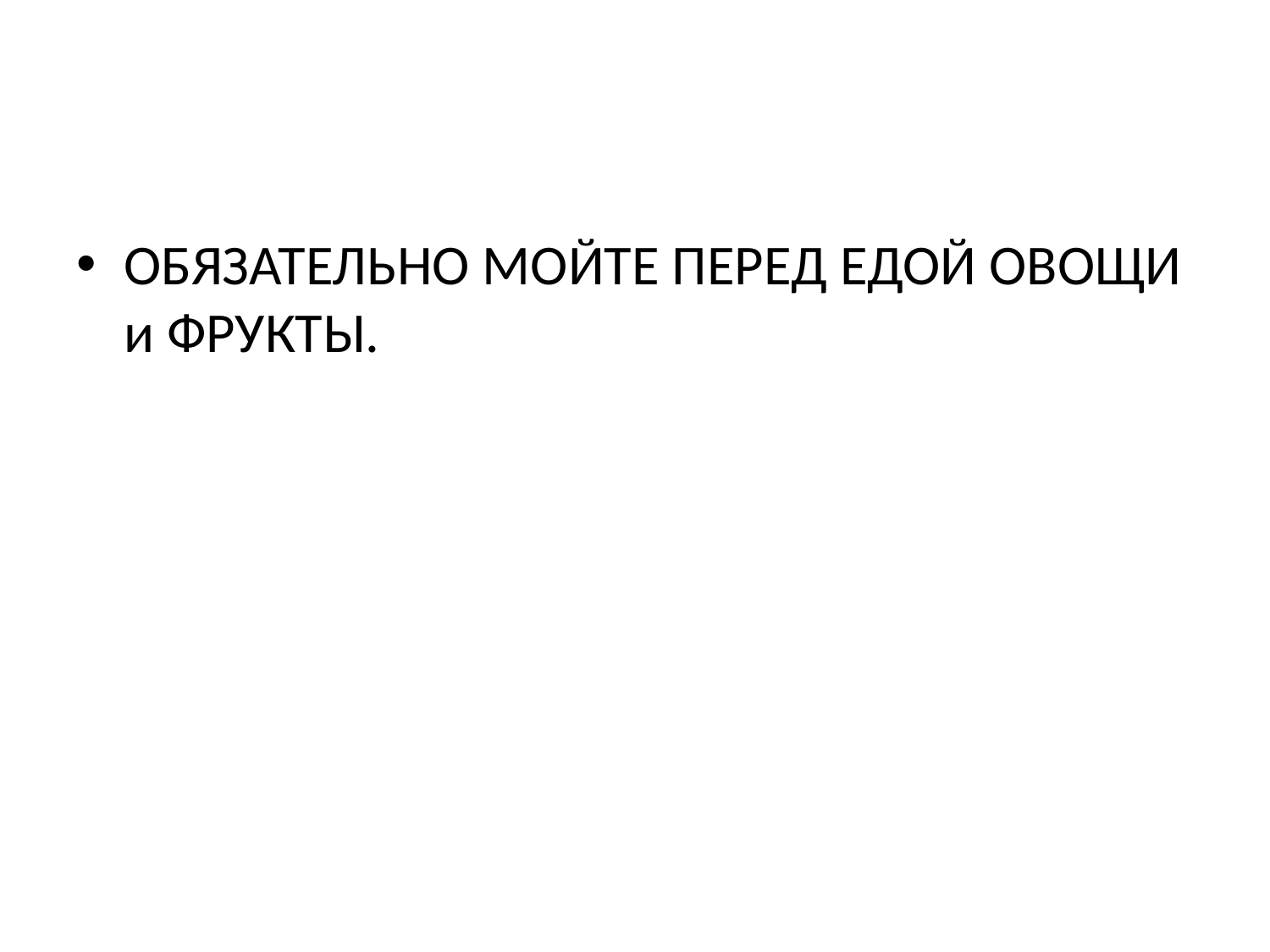

ОБЯЗАТЕЛЬНО МОЙТЕ ПЕРЕД ЕДОЙ ОВОЩИ и ФРУКТЫ.